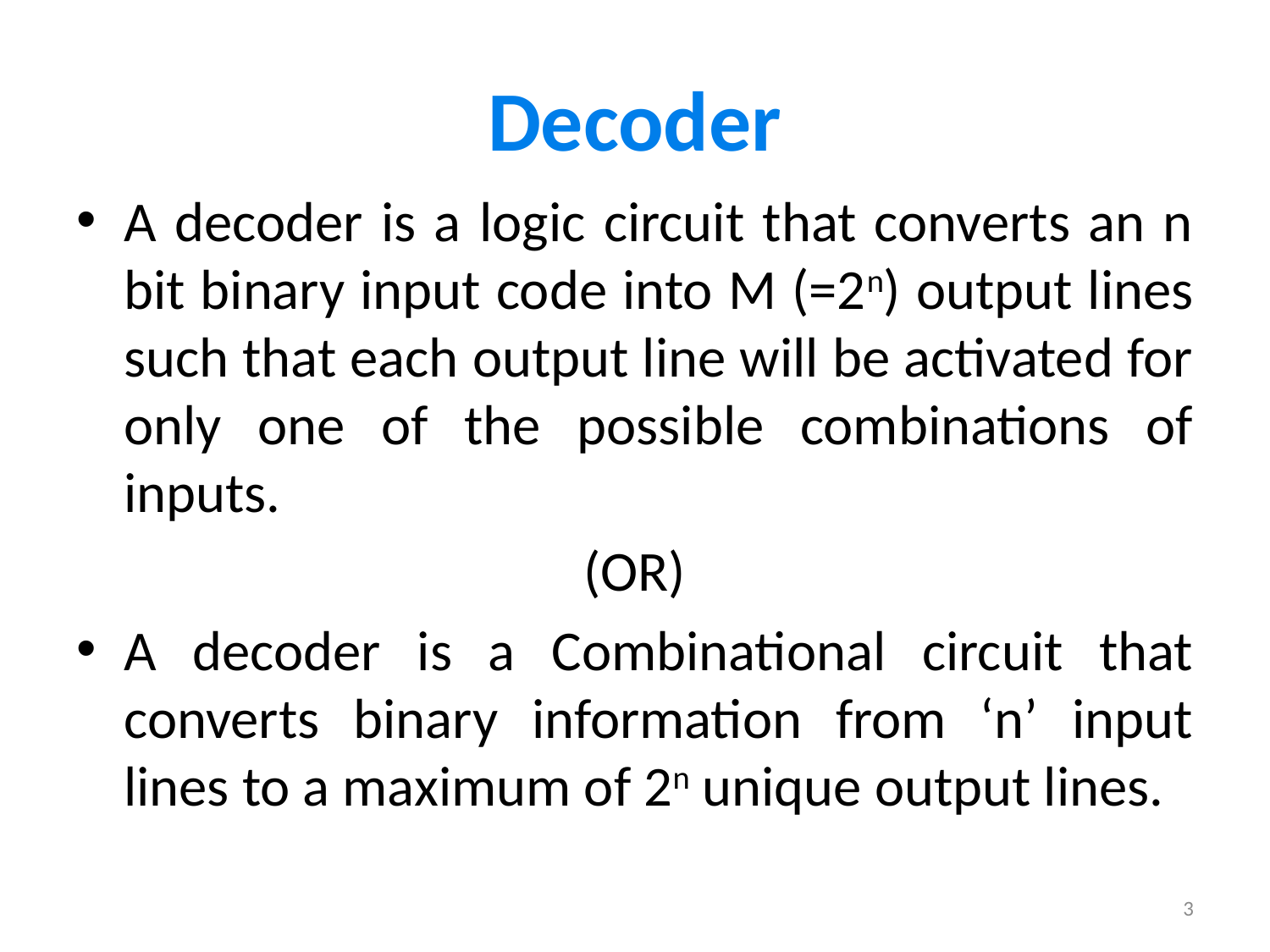

# Decoder
A decoder is a logic circuit that converts an n bit binary input code into M (=2n) output lines such that each output line will be activated for only one of the possible combinations of inputs.
(OR)
A decoder is a Combinational circuit that converts binary information from ‘n’ input lines to a maximum of 2n unique output lines.

3